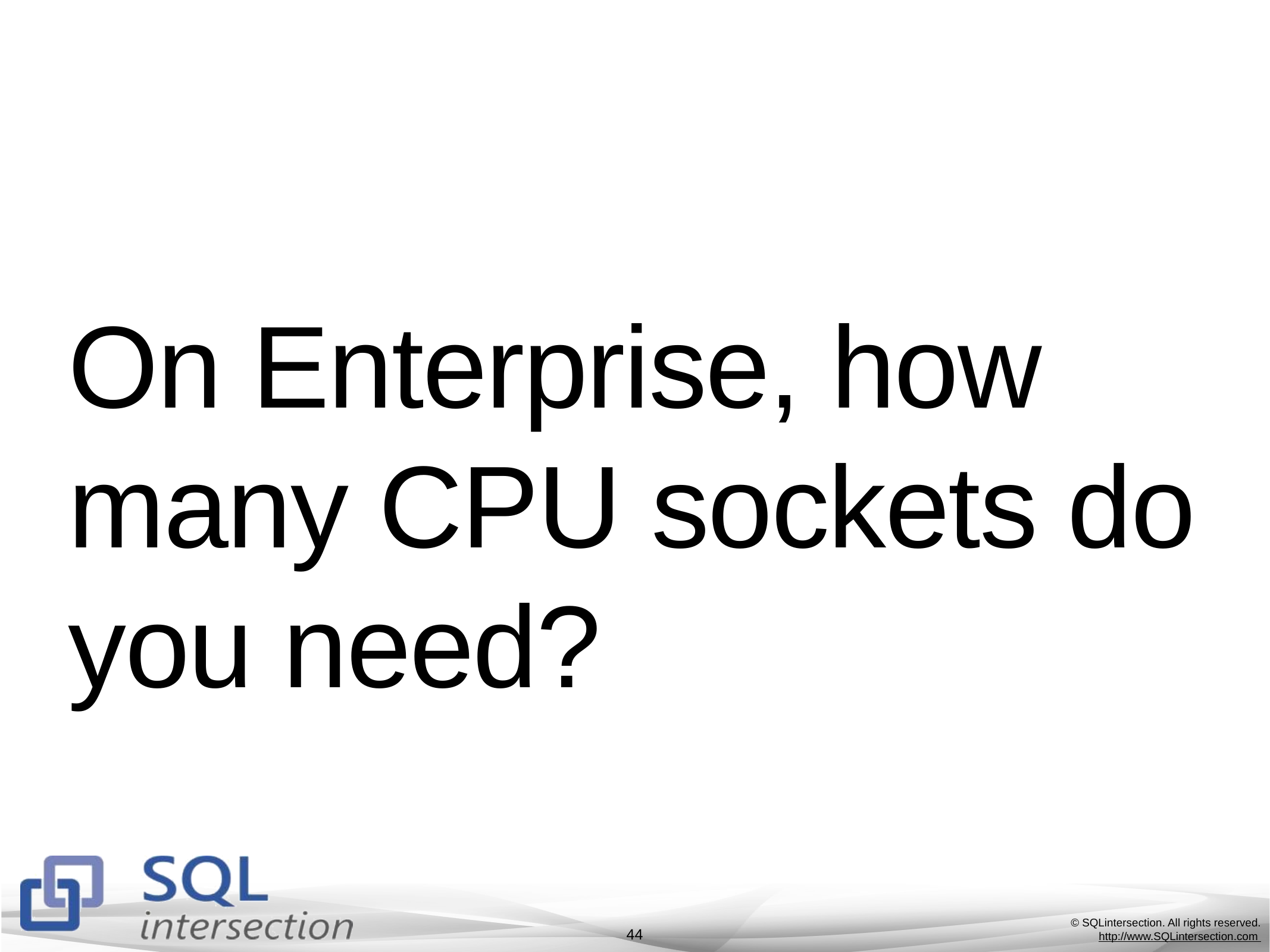

# On Enterprise, how many CPU sockets do you need?